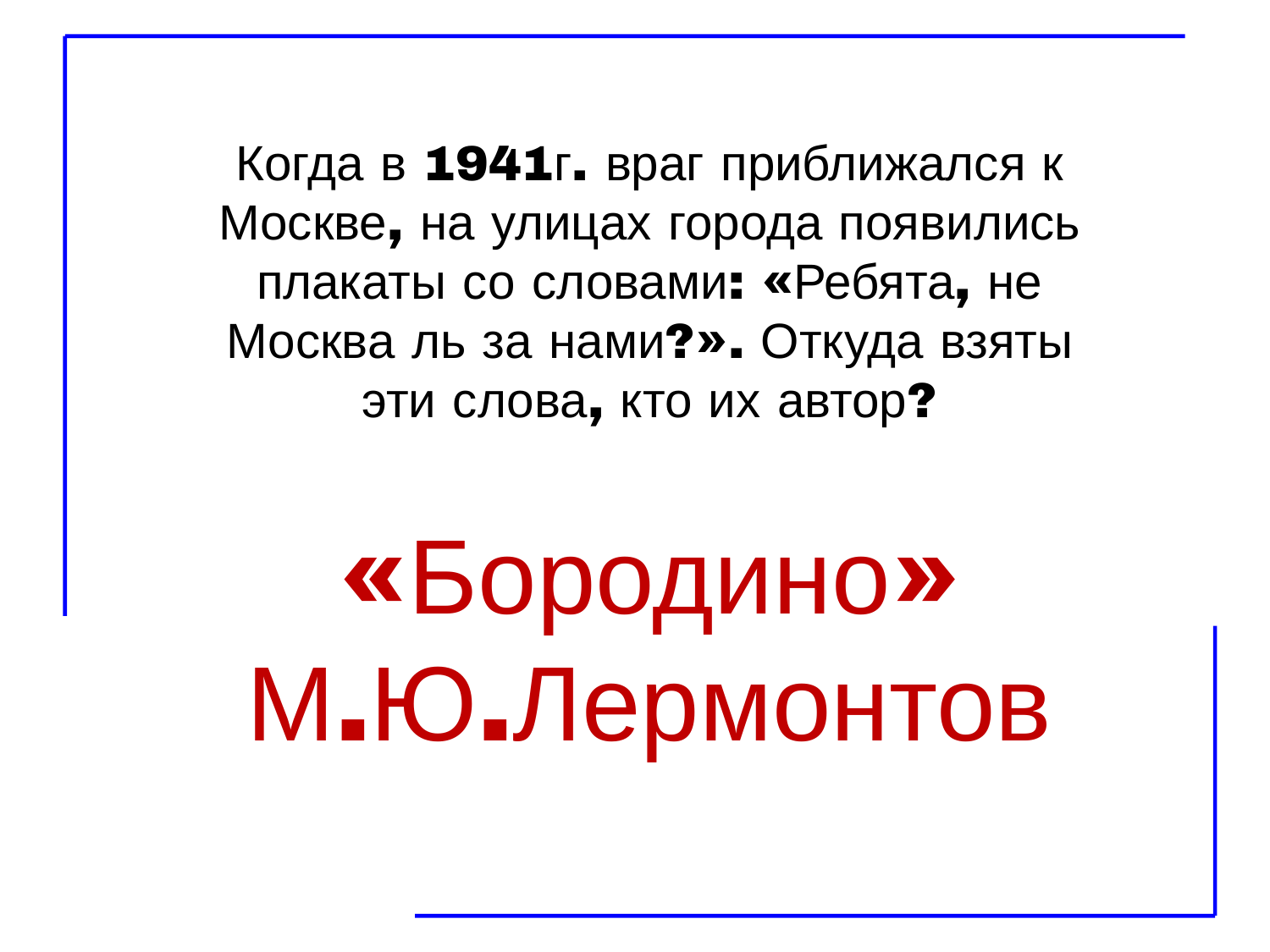

Когда в 1941г. враг приближался к Москве, на улицах города появились плакаты со словами: «Ребята, не Москва ль за нами?». Откуда взяты эти слова, кто их автор?
«Бородино» М.Ю.Лермонтов